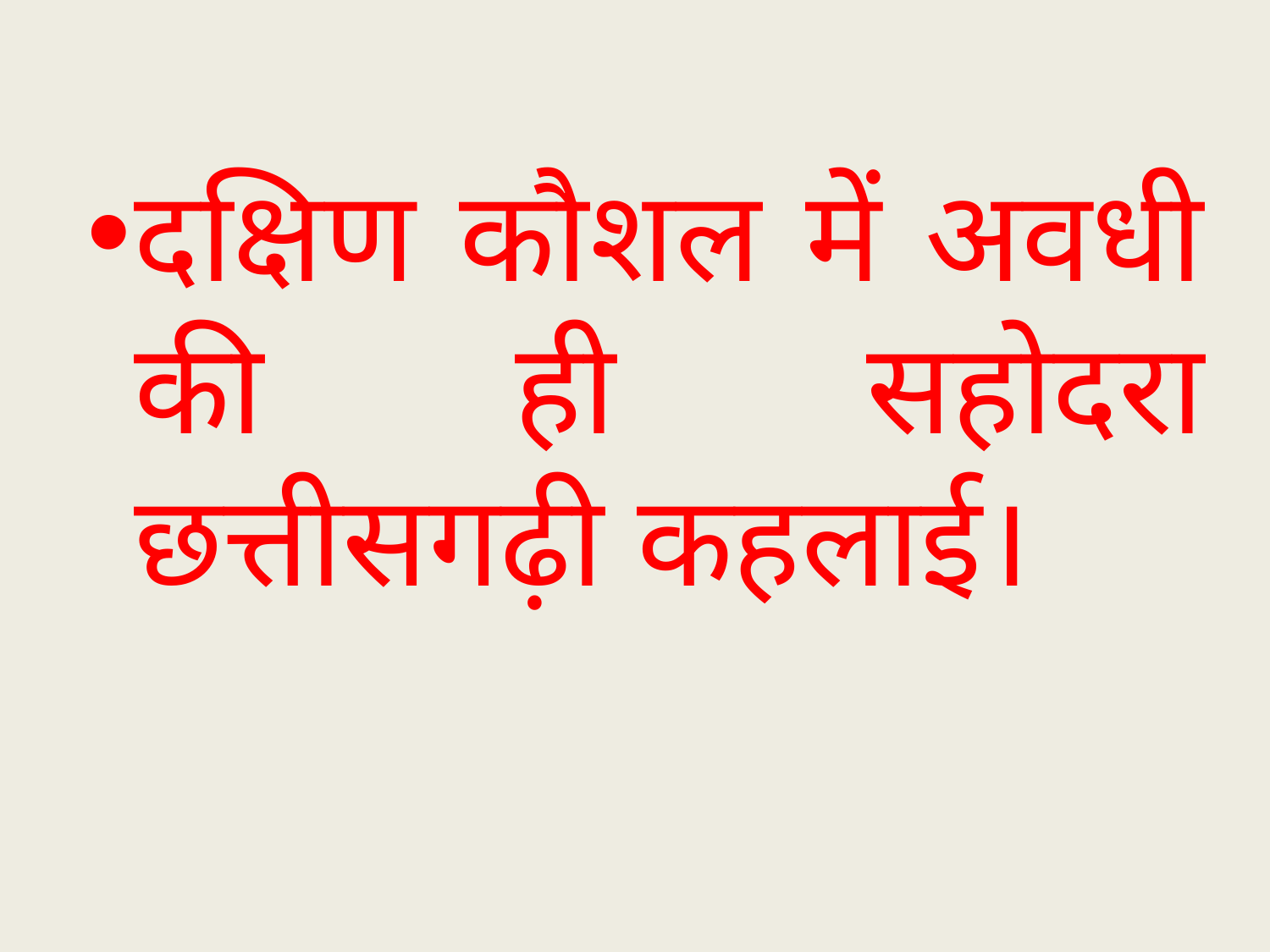

#
दक्षिण कौशल में अवधी की ही सहोदरा छत्तीसगढ़ी कहलाई।